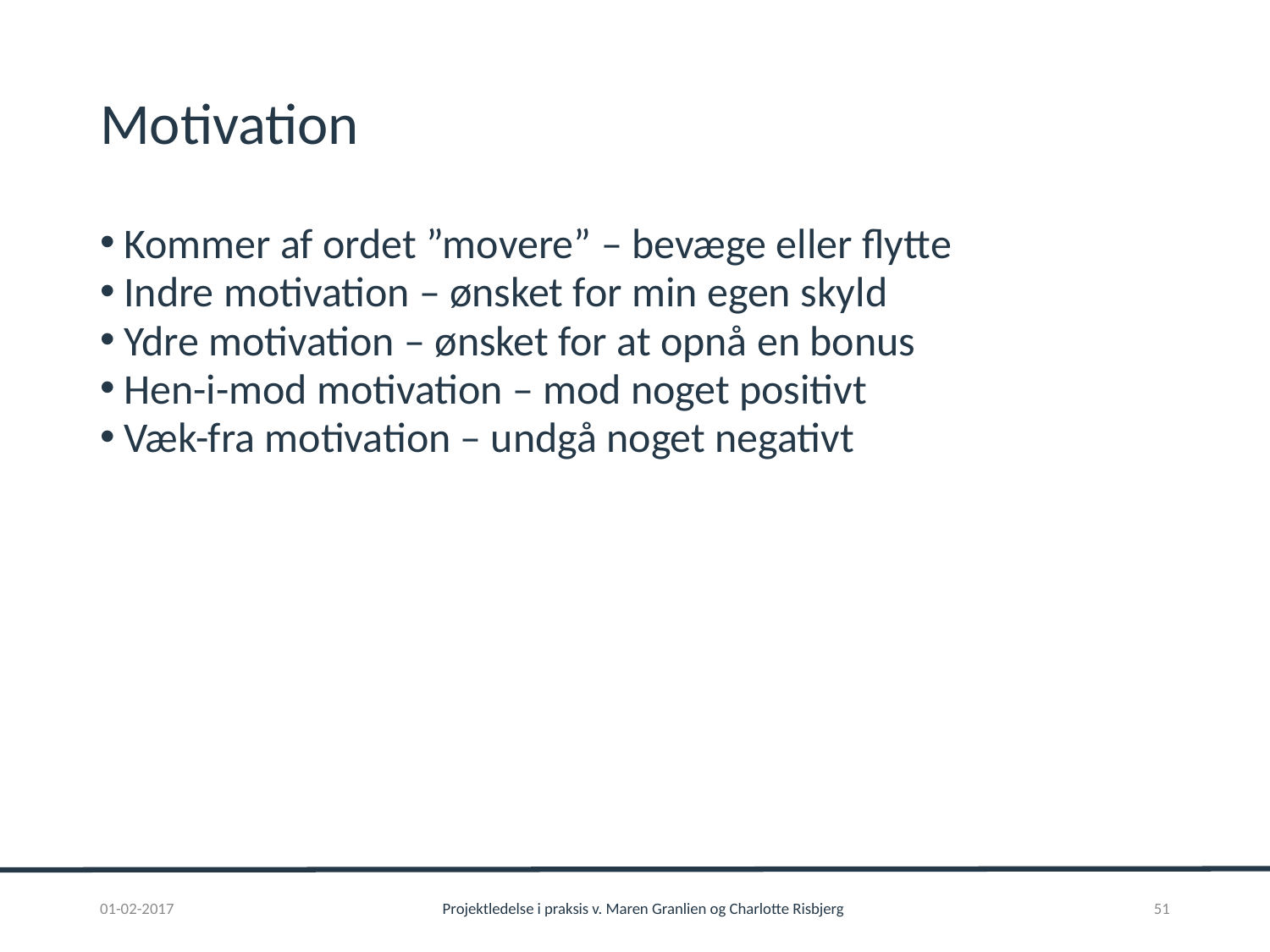

# Motivation

Kommer af ordet ”movere” – bevæge eller flytte
Indre motivation – ønsket for min egen skyld
Ydre motivation – ønsket for at opnå en bonus
Hen-i-mod motivation – mod noget positivt
Væk-fra motivation – undgå noget negativt

01-02-2017
Projektledelse i praksis v. Maren Granlien og Charlotte Risbjerg
51